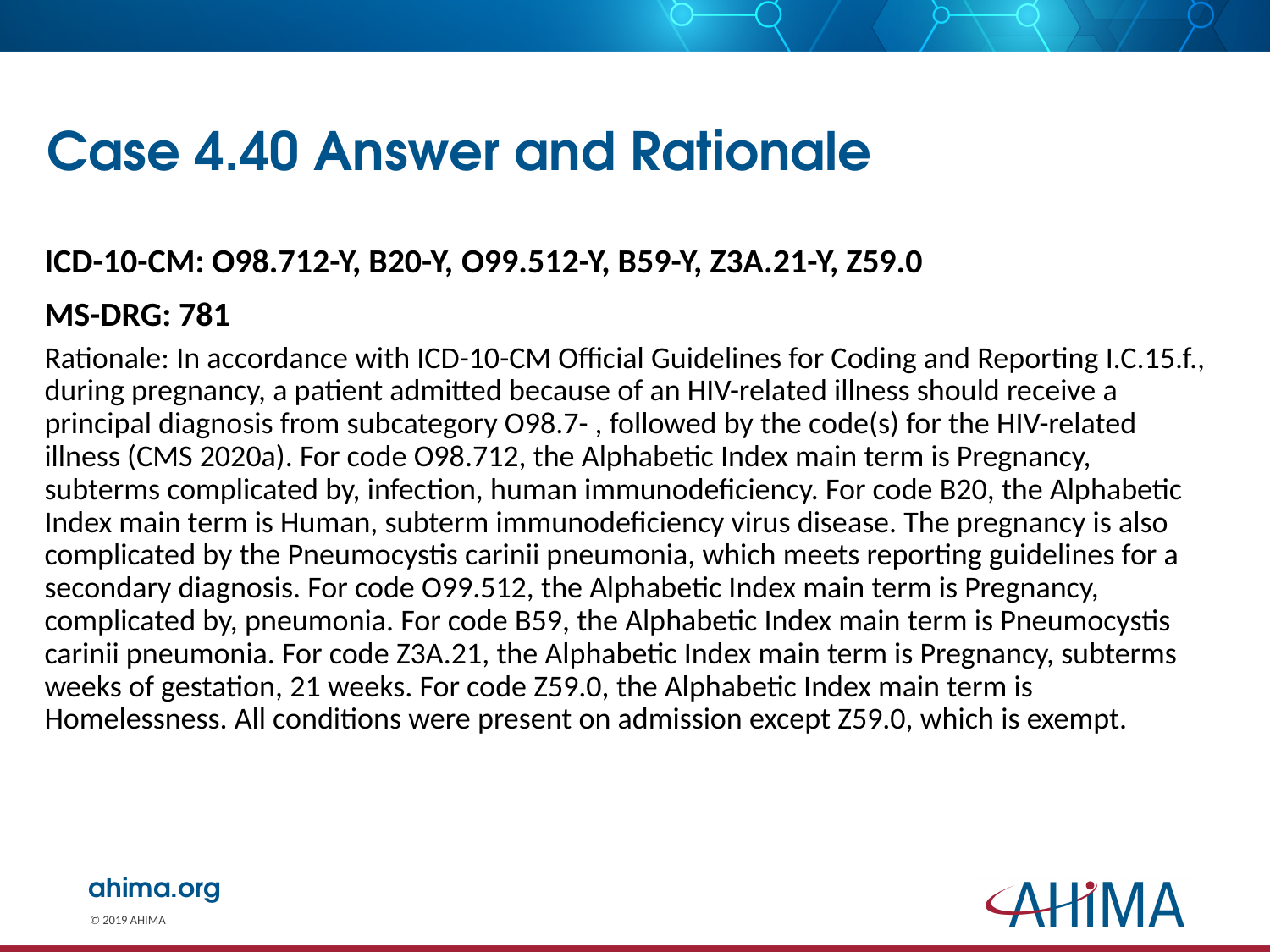

# Case 4.40 Answer and Rationale

ICD-10-CM: O98.712-Y, B20-Y, O99.512-Y, B59-Y, Z3A.21-Y, Z59.0
MS-DRG: 781
Rationale: In accordance with ICD-10-CM Official Guidelines for Coding and Reporting I.C.15.f., during pregnancy, a patient admitted because of an HIV-related illness should receive a principal diagnosis from subcategory O98.7- , followed by the code(s) for the HIV-related illness (CMS 2020a). For code O98.712, the Alphabetic Index main term is Pregnancy, subterms complicated by, infection, human immunodeficiency. For code B20, the Alphabetic Index main term is Human, subterm immunodeficiency virus disease. The pregnancy is also complicated by the Pneumocystis carinii pneumonia, which meets reporting guidelines for a secondary diagnosis. For code O99.512, the Alphabetic Index main term is Pregnancy, complicated by, pneumonia. For code B59, the Alphabetic Index main term is Pneumocystis carinii pneumonia. For code Z3A.21, the Alphabetic Index main term is Pregnancy, subterms weeks of gestation, 21 weeks. For code Z59.0, the Alphabetic Index main term is Homelessness. All conditions were present on admission except Z59.0, which is exempt.